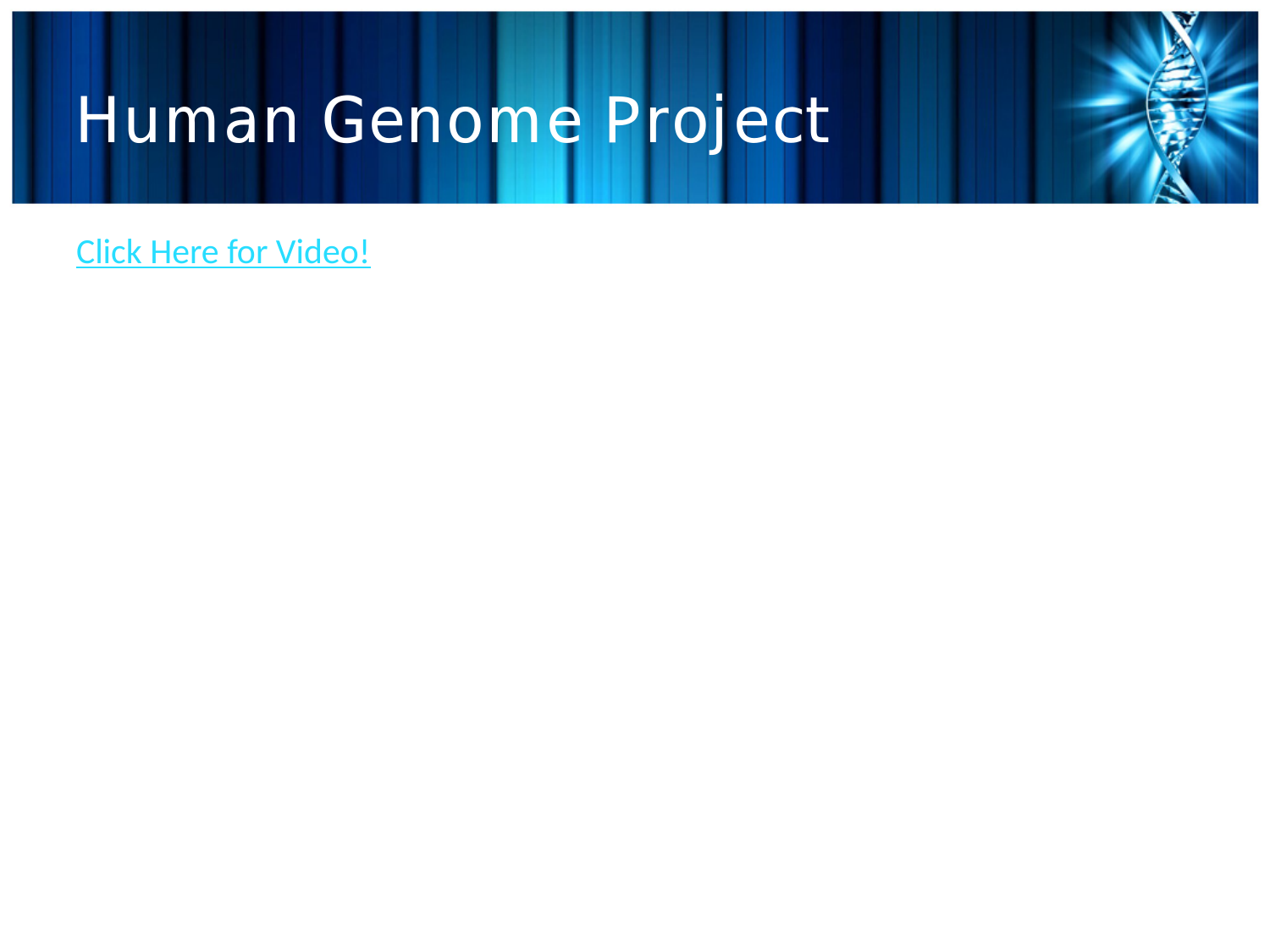

# Human Genome Project
Click Here for Video!